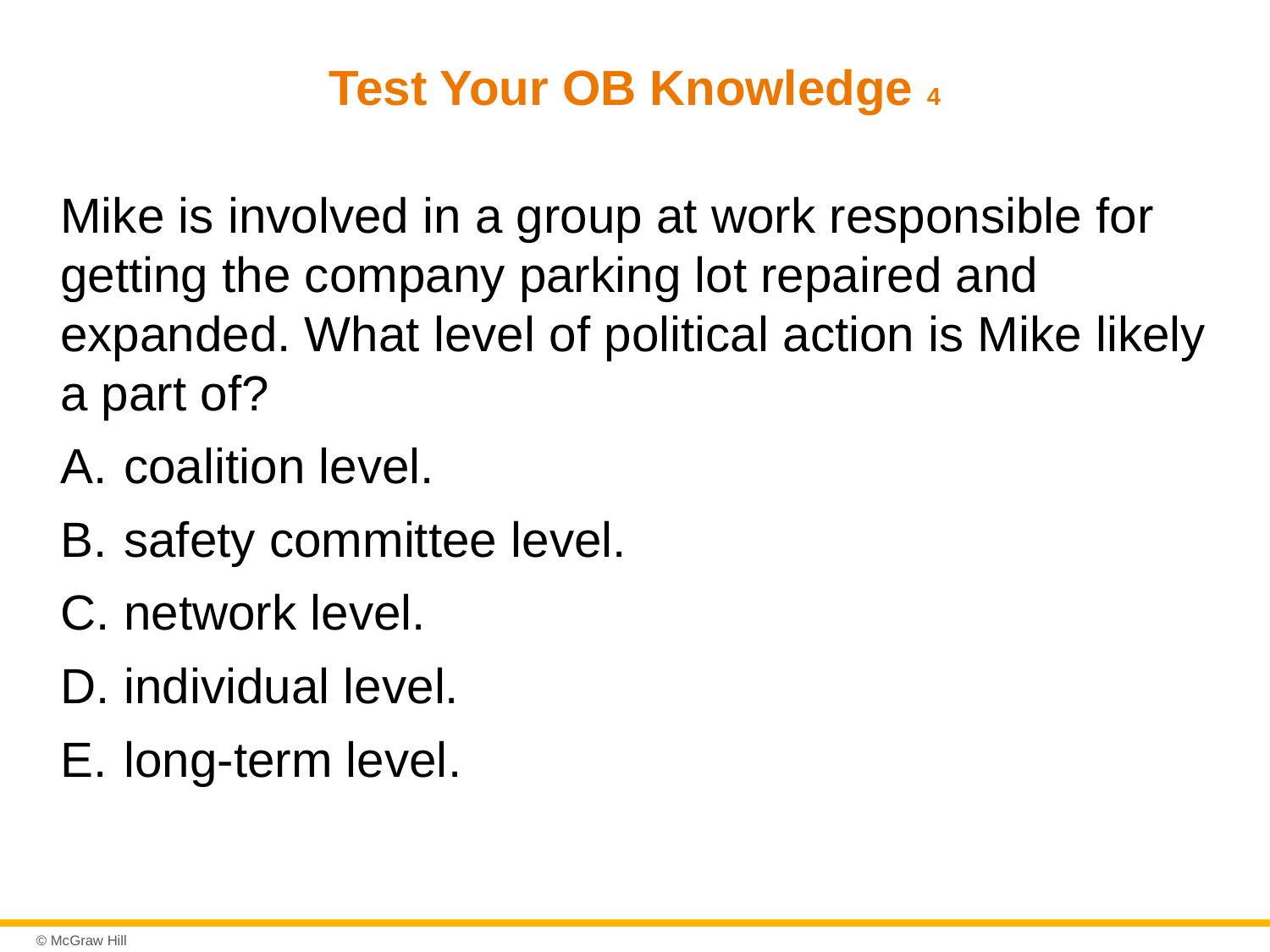

# Test Your OB Knowledge 4
Mike is involved in a group at work responsible for getting the company parking lot repaired and expanded. What level of political action is Mike likely a part of?
coalition level.
safety committee level.
network level.
individual level.
long-term level.